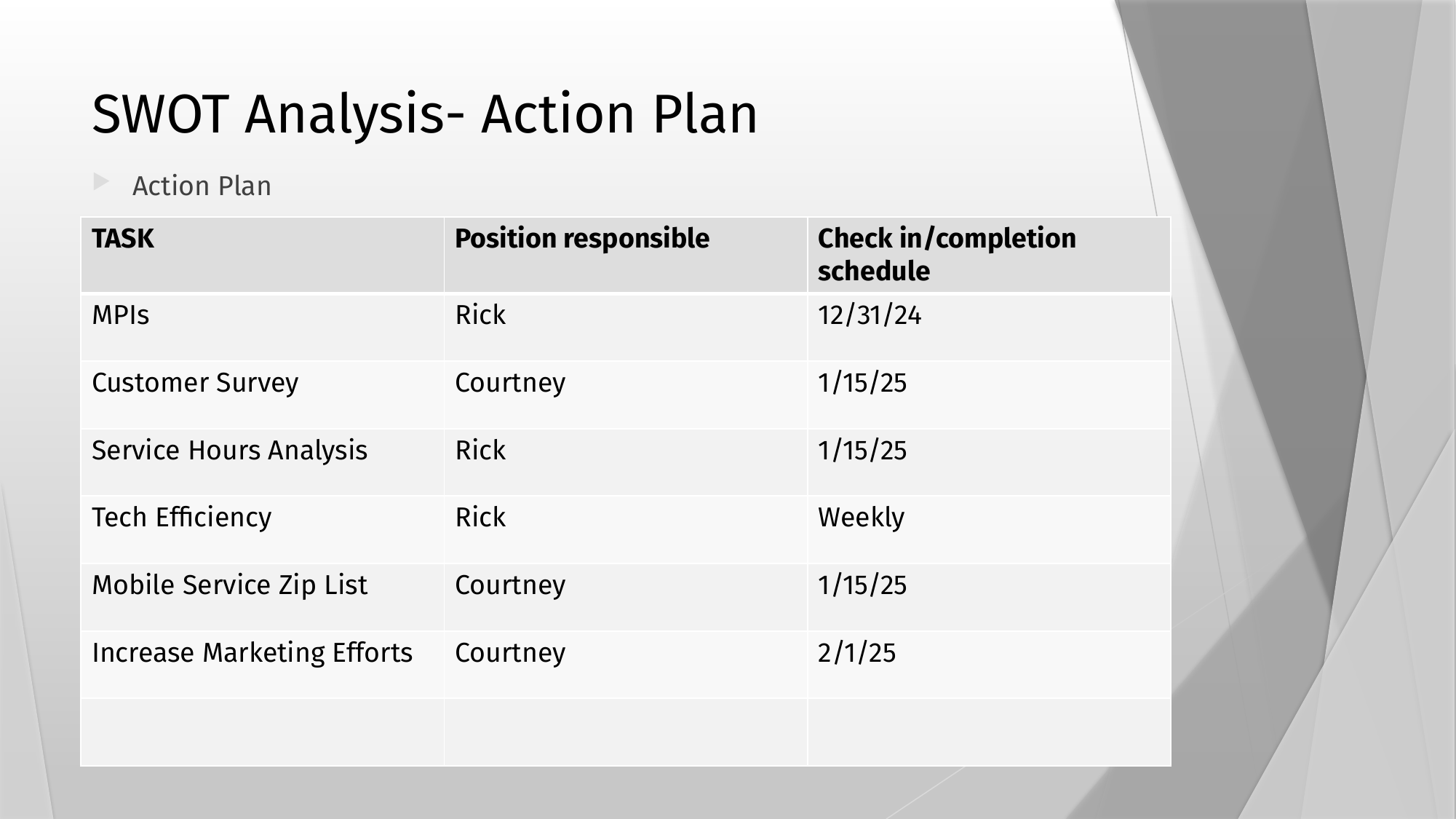

# SWOT Analysis- Action Plan
Action Plan

| TASK | Position responsible | Check in/completion schedule |
| --- | --- | --- |
| MPIs | Rick | 12/31/24 |
| Customer Survey | Courtney | 1/15/25 |
| Service Hours Analysis | Rick | 1/15/25 |
| Tech Efficiency | Rick | Weekly |
| Mobile Service Zip List | Courtney | 1/15/25 |
| Increase Marketing Efforts | Courtney | 2/1/25 |
|  |  |  |